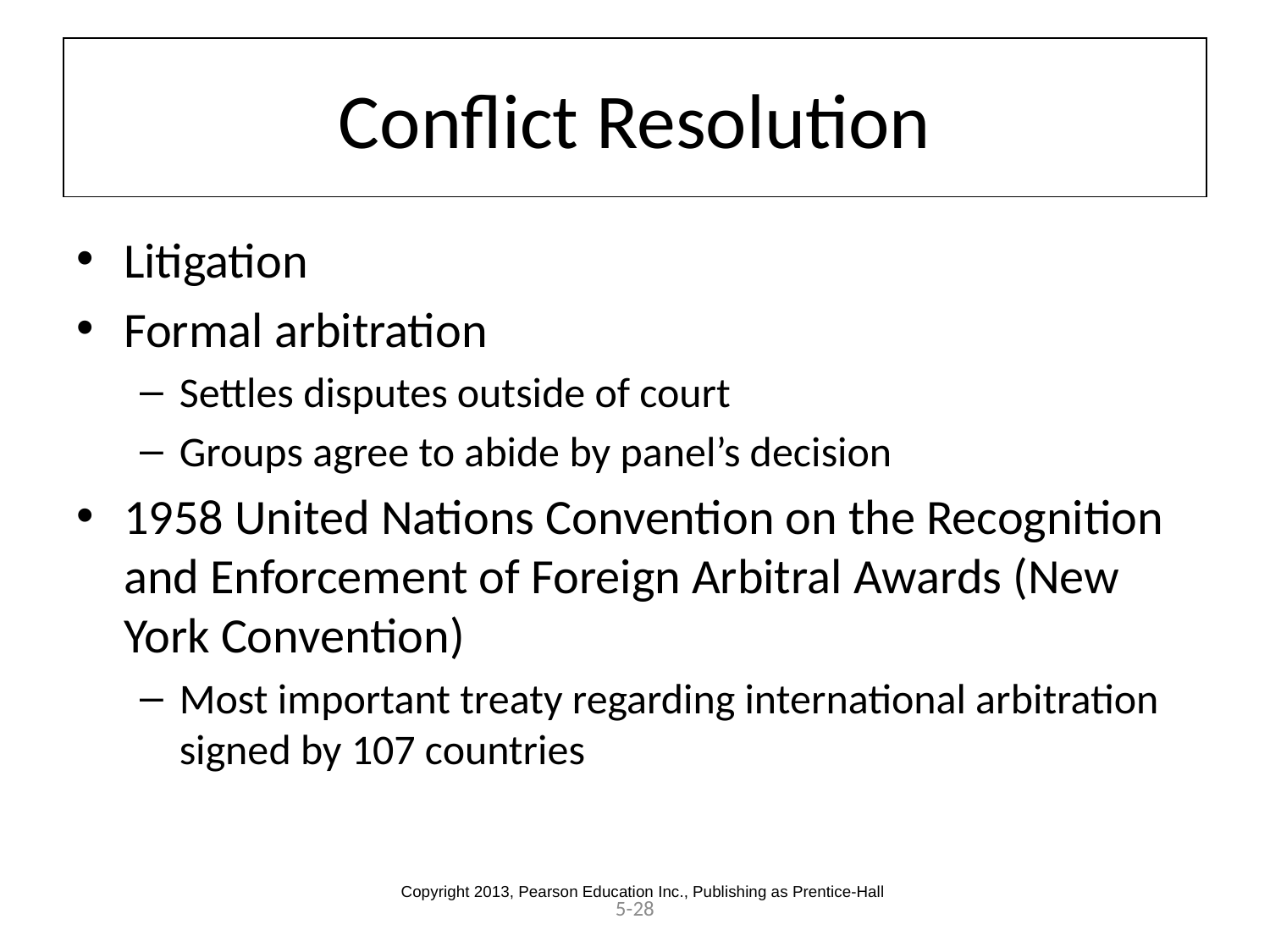

# Conflict Resolution
Litigation
Formal arbitration
Settles disputes outside of court
Groups agree to abide by panel’s decision
1958 United Nations Convention on the Recognition and Enforcement of Foreign Arbitral Awards (New York Convention)
Most important treaty regarding international arbitration signed by 107 countries
Copyright 2013, Pearson Education Inc., Publishing as Prentice-Hall

5-28